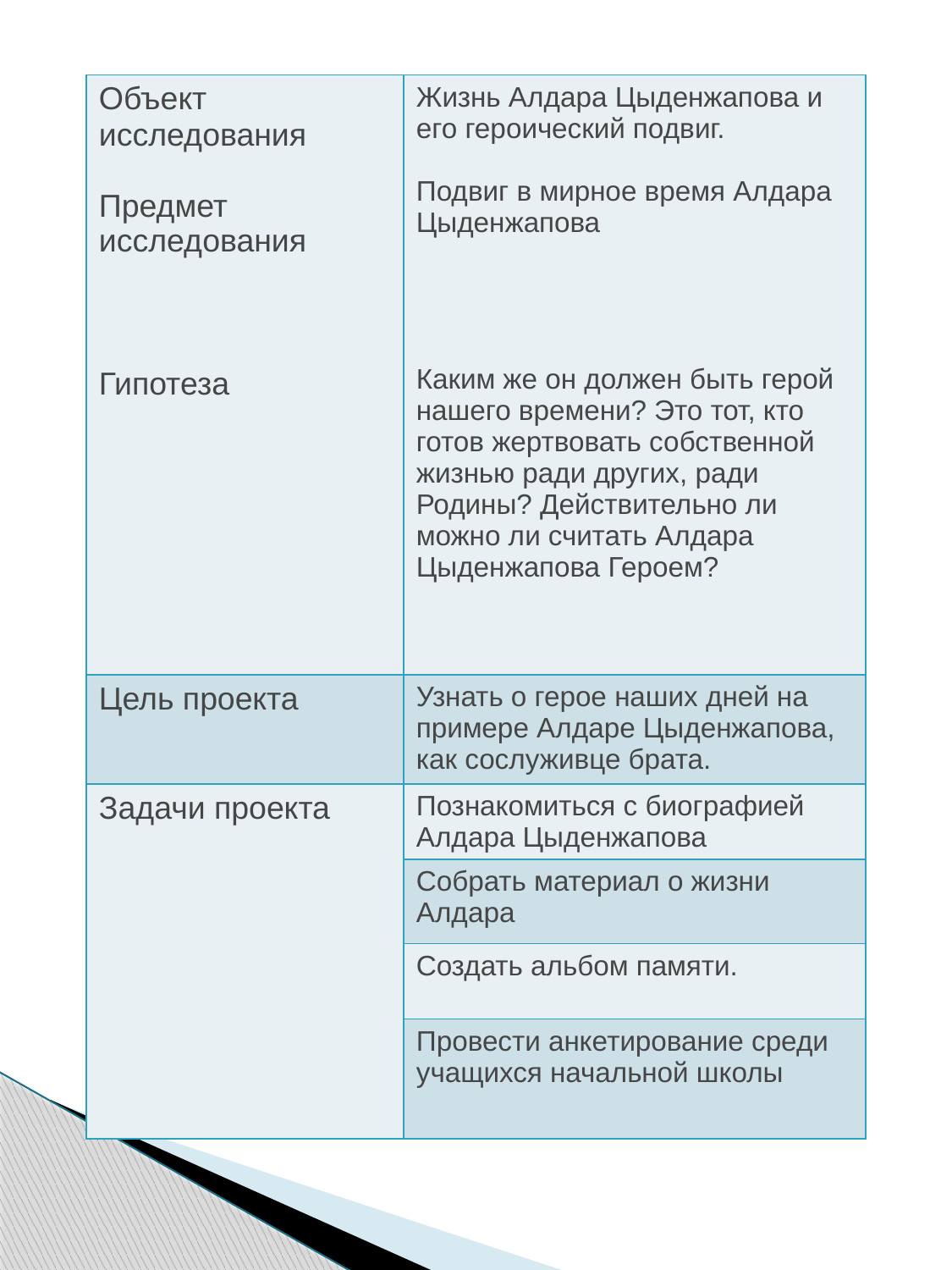

| Объект исследования Предмет исследования Гипотеза | Жизнь Алдара Цыденжапова и его героический подвиг. Подвиг в мирное время Алдара Цыденжапова Каким же он должен быть герой нашего времени? Это тот, кто готов жертвовать собственной жизнью ради других, ради Родины? Действительно ли можно ли считать Алдара Цыденжапова Героем? |
| --- | --- |
| Цель проекта | Узнать о герое наших дней на примере Алдаре Цыденжапова, как сослуживце брата. |
| Задачи проекта | Познакомиться с биографией Алдара Цыденжапова |
|  | Собрать материал о жизни Алдара |
|  | Создать альбом памяти. |
|  | Провести анкетирование среди учащихся начальной школы |